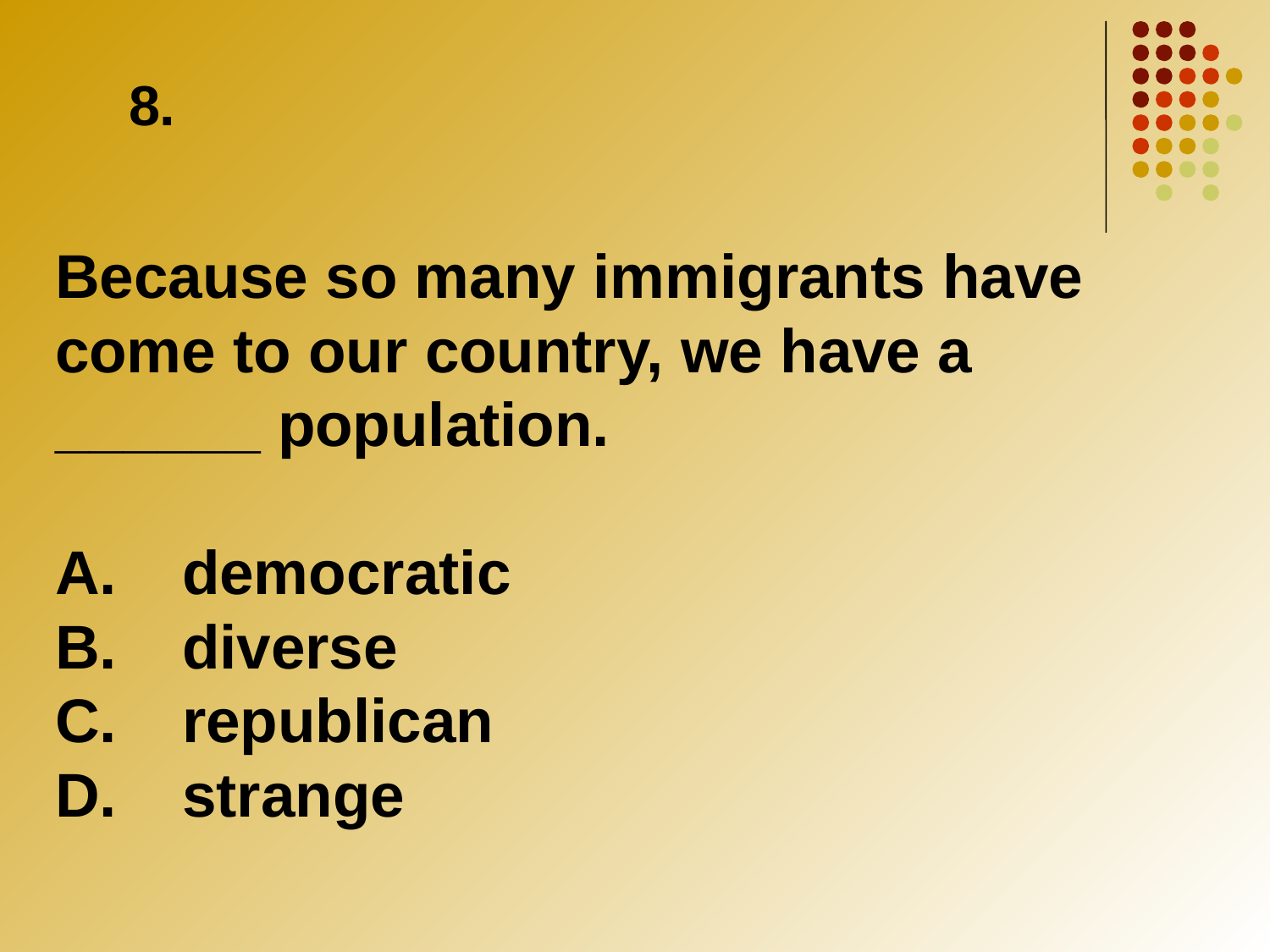

8.
# Because so many immigrants have come to our country, we have a ______ population. A.	democratic B.	diverse C.	republican D.	strange